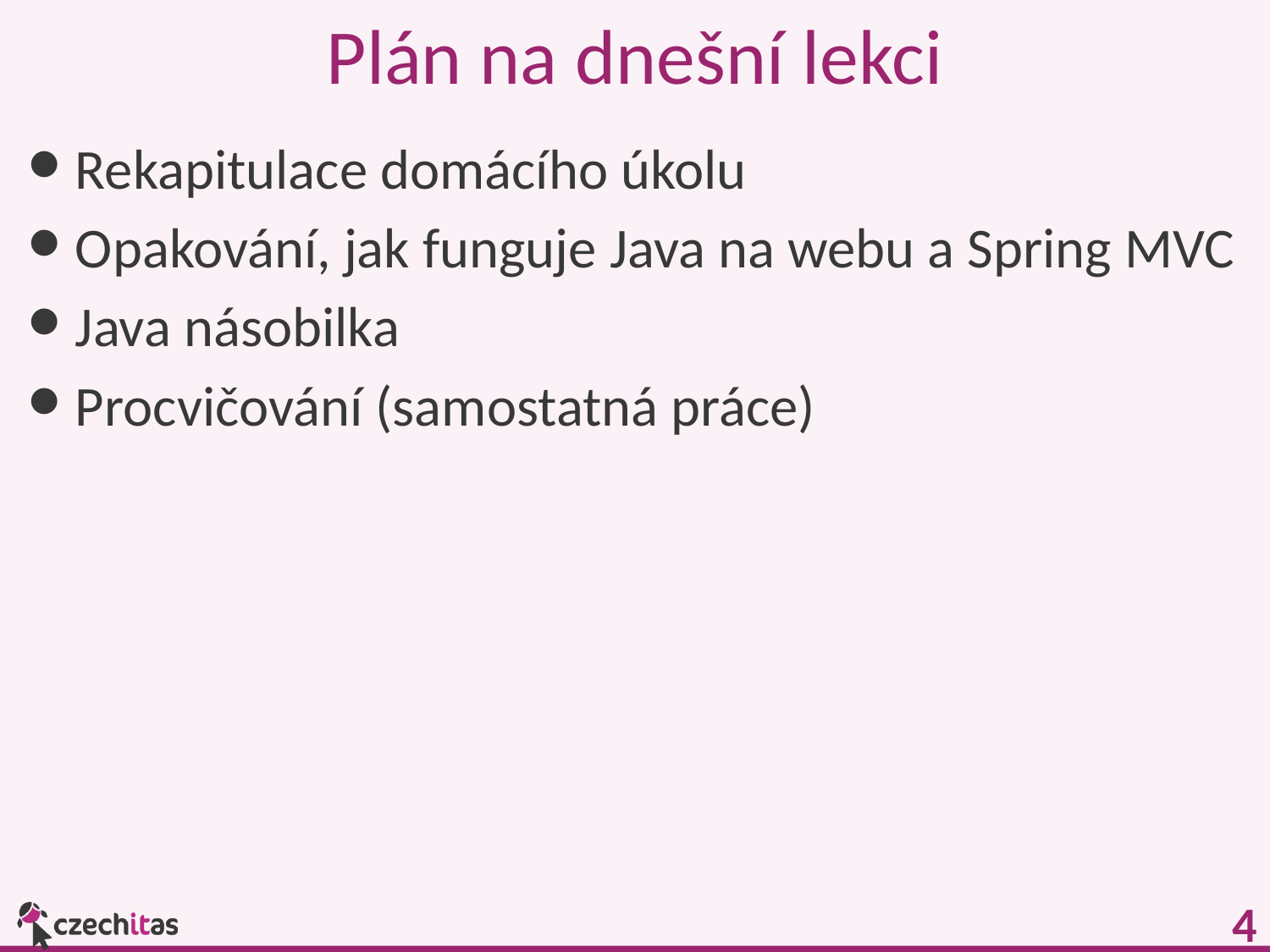

# Plán na dnešní lekci
Rekapitulace domácího úkolu
Opakování, jak funguje Java na webu a Spring MVC
Java násobilka
Procvičování (samostatná práce)
4